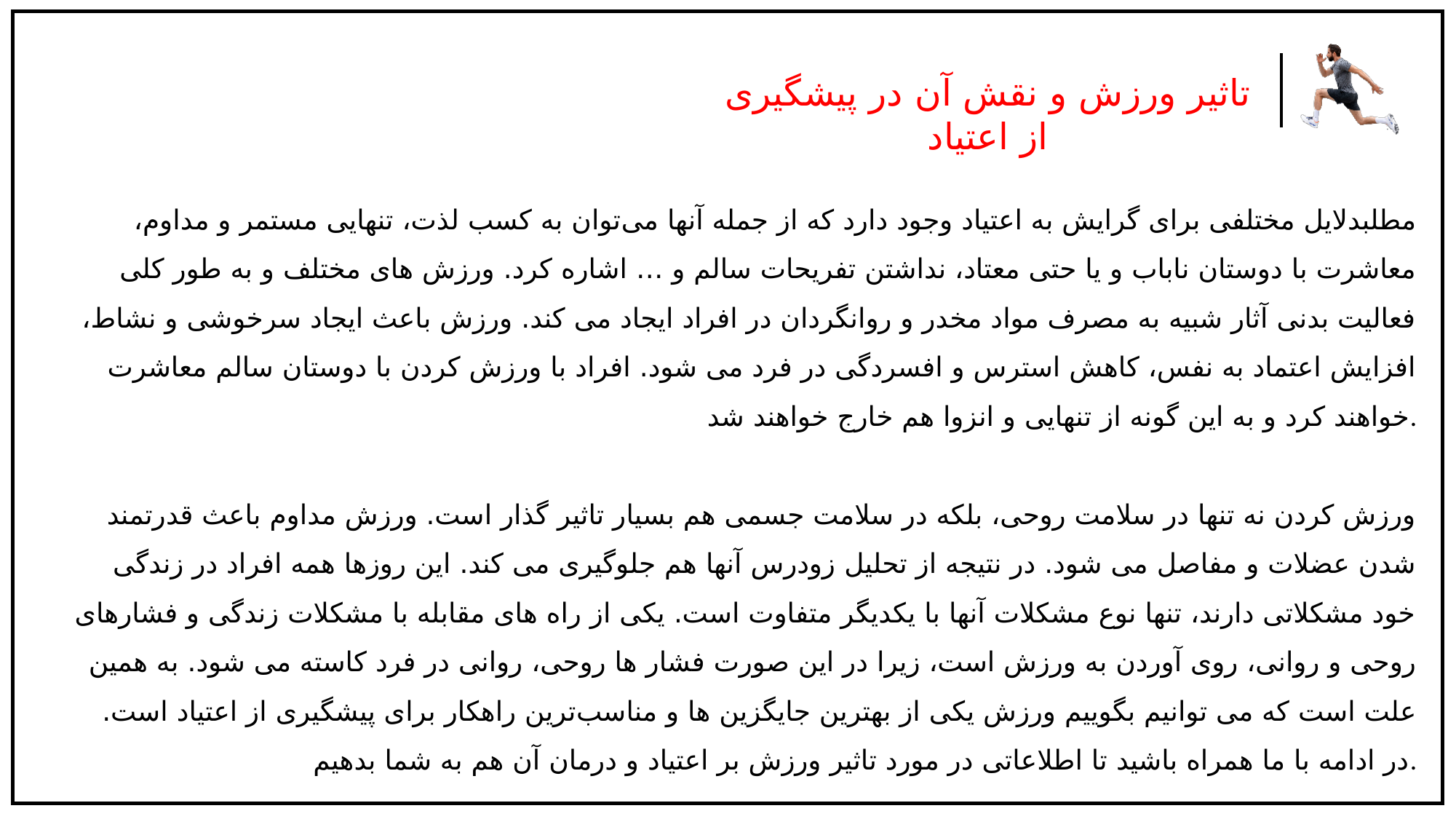

تاثیر ورزش و نقش آن در پیشگیری از اعتیاد
مطلبدلایل مختلفی برای گرایش به اعتیاد وجود دارد که از جمله آنها می‌توان به کسب لذت، تنهایی مستمر و مداوم، معاشرت با دوستان ناباب و یا حتی معتاد، نداشتن تفریحات سالم و … اشاره کرد. ورزش های مختلف و به طور کلی فعالیت بدنی آثار شبیه به مصرف مواد مخدر و روانگردان در افراد ایجاد می کند. ورزش باعث ایجاد سرخوشی و نشاط، افزایش اعتماد به نفس، کاهش استرس و افسردگی در فرد می شود. افراد با ورزش کردن با دوستان سالم معاشرت خواهند کرد و به این گونه از تنهایی و انزوا هم خارج خواهند شد.

ورزش کردن نه تنها در سلامت روحی، بلکه در سلامت جسمی هم بسیار تاثیر گذار است. ورزش مداوم باعث قدرتمند شدن عضلات و مفاصل می شود. در نتیجه از تحلیل زودرس آنها هم جلوگیری می کند. این روزها همه افراد در زندگی خود مشکلاتی دارند، تنها نوع مشکلات آنها با یکدیگر متفاوت است. یکی از راه های مقابله با مشکلات زندگی و فشارهای روحی و روانی، روی آوردن به ورزش است، زیرا در این صورت فشار ها روحی، روانی در فرد کاسته می شود. به همین علت است که می توانیم بگوییم ورزش یکی از بهترین جایگزین ها و مناسب‌ترین راهکار برای پیشگیری از اعتیاد است. در ادامه با ما همراه باشید تا اطلاعاتی در مورد تاثیر ورزش بر اعتیاد و درمان آن هم به شما بدهیم.